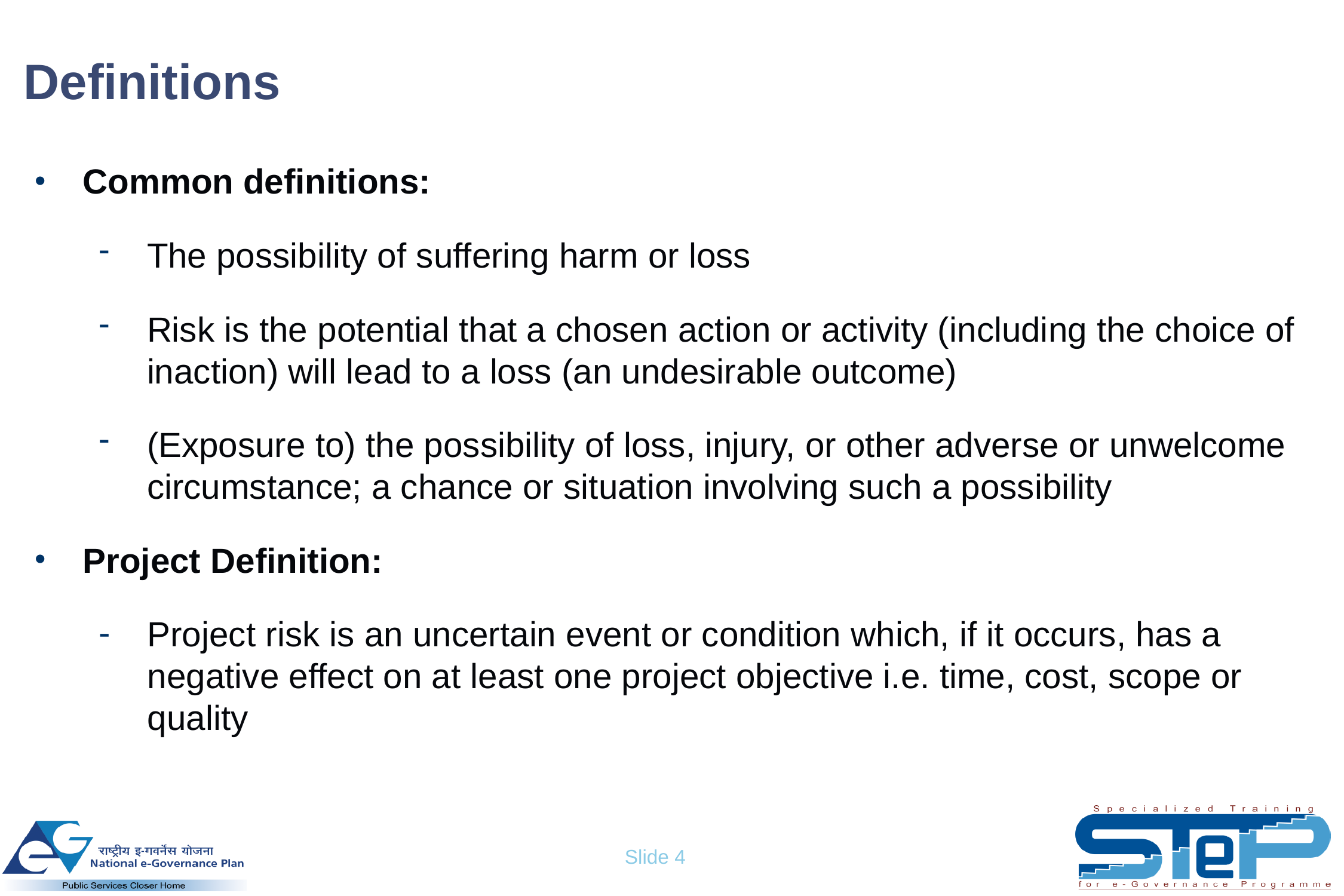

# Definitions
Common definitions:
The possibility of suffering harm or loss
Risk is the potential that a chosen action or activity (including the choice of inaction) will lead to a loss (an undesirable outcome)
(Exposure to) the possibility of loss, injury, or other adverse or unwelcome circumstance; a chance or situation involving such a possibility
Project Definition:
Project risk is an uncertain event or condition which, if it occurs, has a negative effect on at least one project objective i.e. time, cost, scope or quality